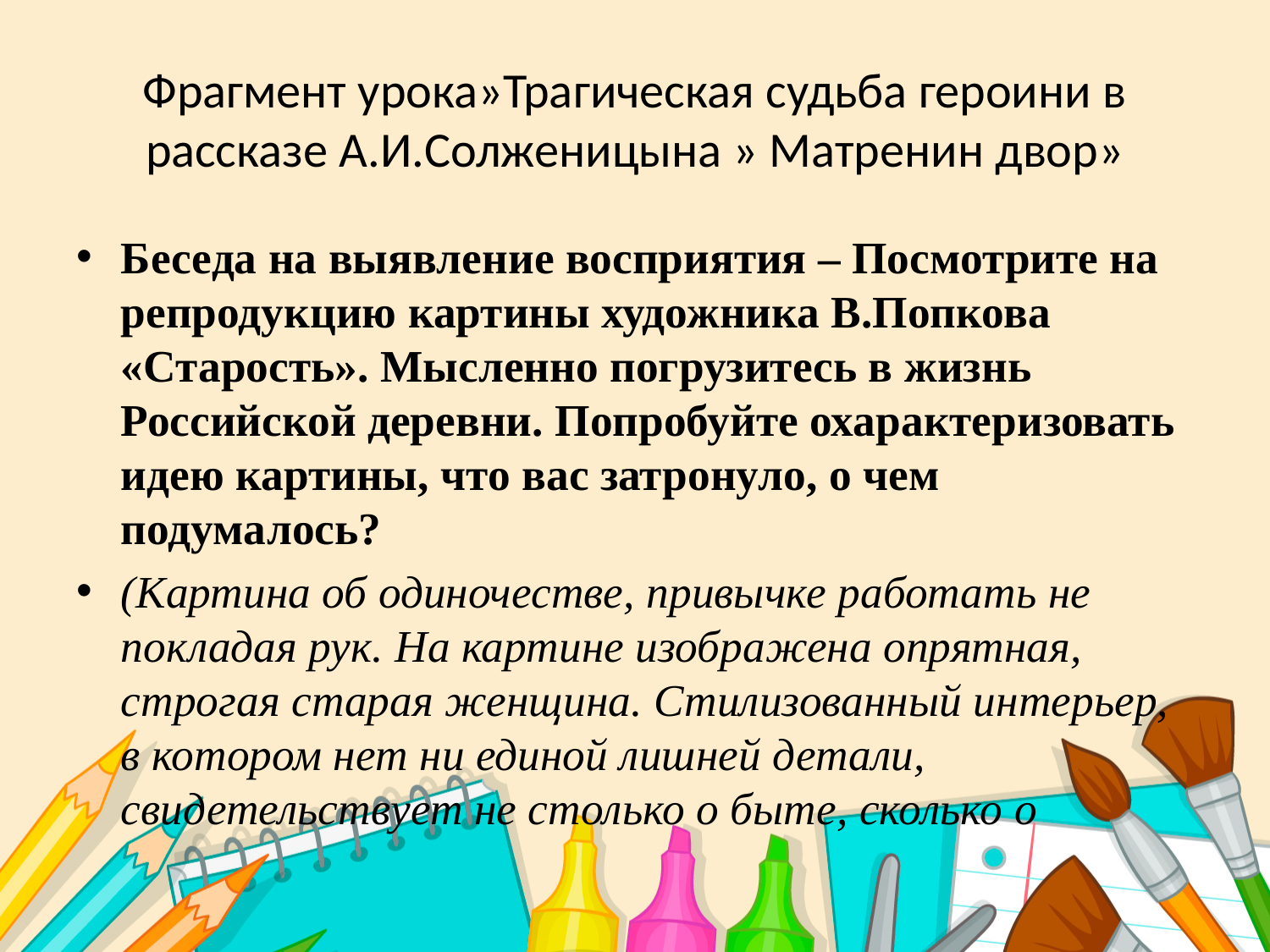

# Фрагмент урока»Трагическая судьба героини в рассказе А.И.Солженицына » Матренин двор»
Беседа на выявление восприятия – Посмотрите на репродукцию картины художника В.Попкова «Старость». Мысленно погрузитесь в жизнь Российской деревни. Попробуйте охарактеризовать идею картины, что вас затронуло, о чем подумалось?
(Картина об одиночестве, привычке работать не покладая рук. На картине изображена опрятная, строгая старая женщина. Стилизованный интерьер, в котором нет ни единой лишней детали, свидетельствует не столько о быте, сколько о